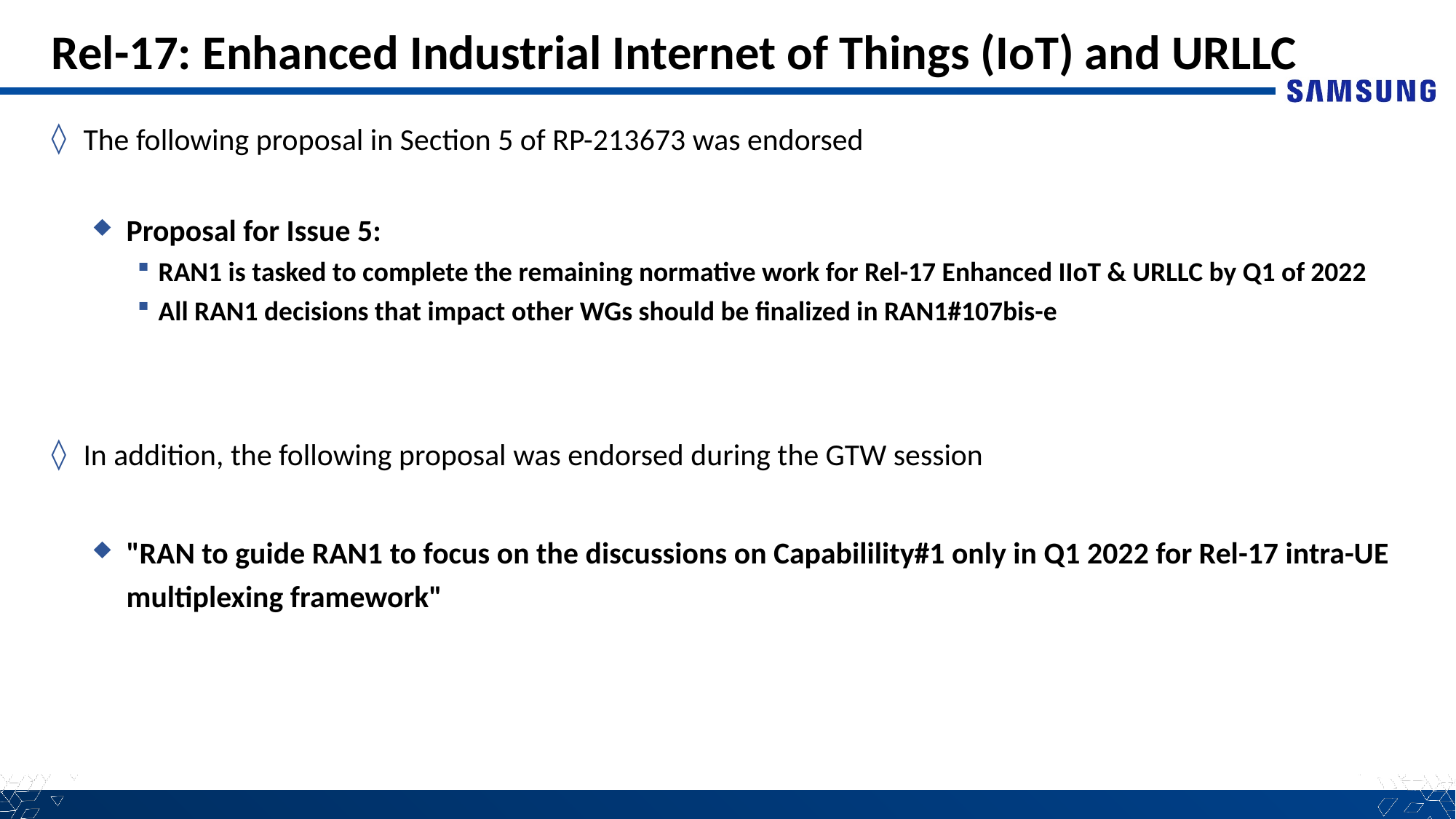

# Rel-17: Enhanced Industrial Internet of Things (IoT) and URLLC
The following proposal in Section 5 of RP-213673 was endorsed

Proposal for Issue 5:
RAN1 is tasked to complete the remaining normative work for Rel-17 Enhanced IIoT & URLLC by Q1 of 2022
All RAN1 decisions that impact other WGs should be finalized in RAN1#107bis-e

In addition, the following proposal was endorsed during the GTW session

"RAN to guide RAN1 to focus on the discussions on Capabilility#1 only in Q1 2022 for Rel-17 intra-UE multiplexing framework"